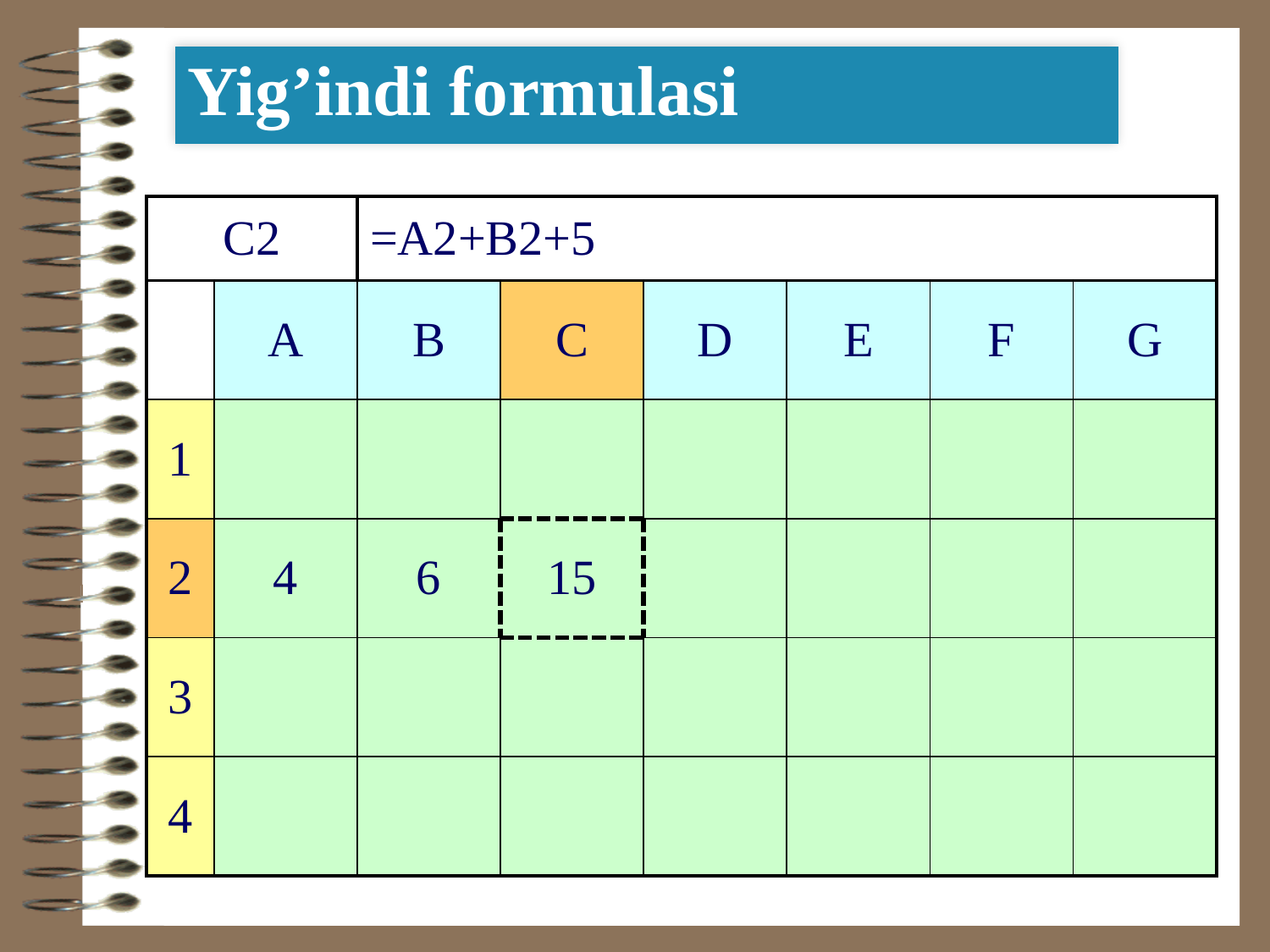

| Yig’indi formulasi |
| --- |

| C2 |  | =A2+B2+5 |  |  |  |  |  |
| --- | --- | --- | --- | --- | --- | --- | --- |
|  | A | B | C | D | E | F | G |
| 1 |  |  |  |  |  |  |  |
| 2 | 4 | 6 | 15 |  |  |  |  |
| 3 |  |  |  |  |  |  |  |
| 4 |  |  |  |  |  |  |  |